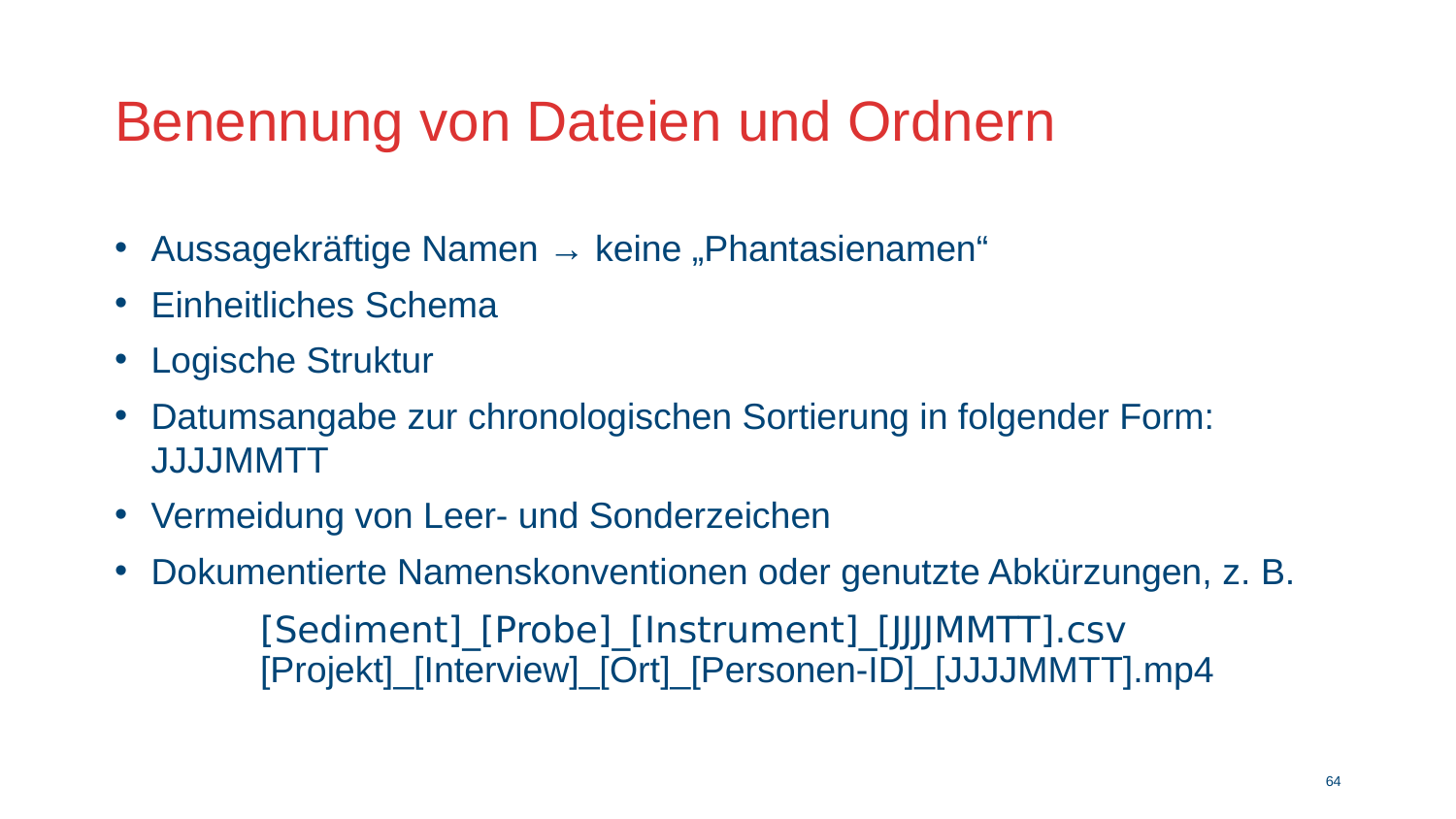

# Benennung von Dateien und Ordnern
Aussagekräftige Namen → keine „Phantasienamen“
Einheitliches Schema
Logische Struktur
Datumsangabe zur chronologischen Sortierung in folgender Form: JJJJMMTT
Vermeidung von Leer- und Sonderzeichen
Dokumentierte Namenskonventionen oder genutzte Abkürzungen, z. B.
	[Sediment]_[Probe]_[Instrument]_[JJJJMMTT].csv
	[Projekt]_[Interview]_[Ort]_[Personen-ID]_[JJJJMMTT].mp4

64